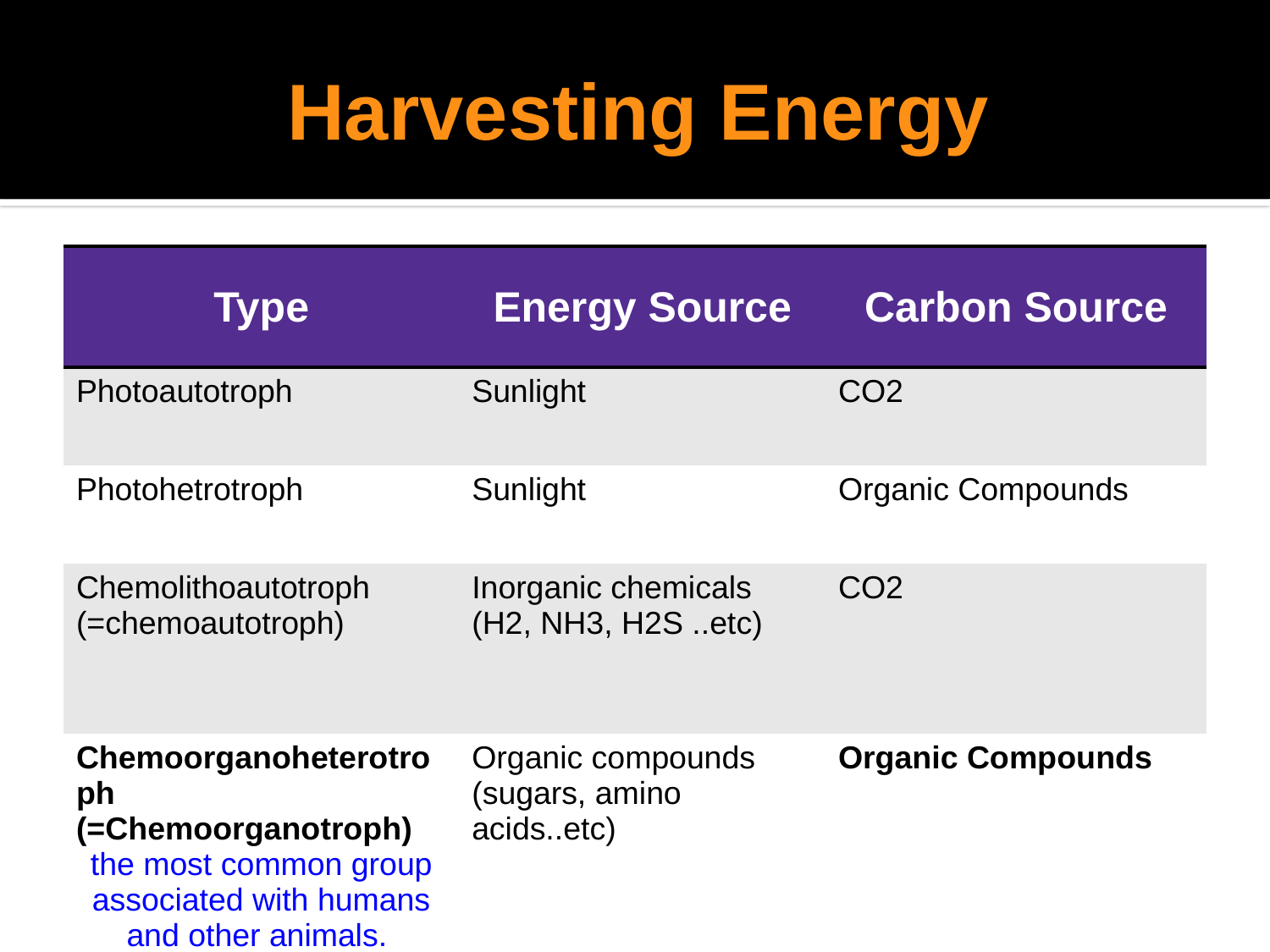

# Harvesting Energy
| Type | Energy Source | Carbon Source |
| --- | --- | --- |
| Photoautotroph | Sunlight | CO2 |
| Photohetrotroph | Sunlight | Organic Compounds |
| Chemolithoautotroph (=chemoautotroph) | Inorganic chemicals (H2, NH3, H2S ..etc) | CO2 |
| Chemoorganoheterotroph (=Chemoorganotroph) the most common group associated with humans and other animals. | Organic compounds (sugars, amino acids..etc) | Organic Compounds |